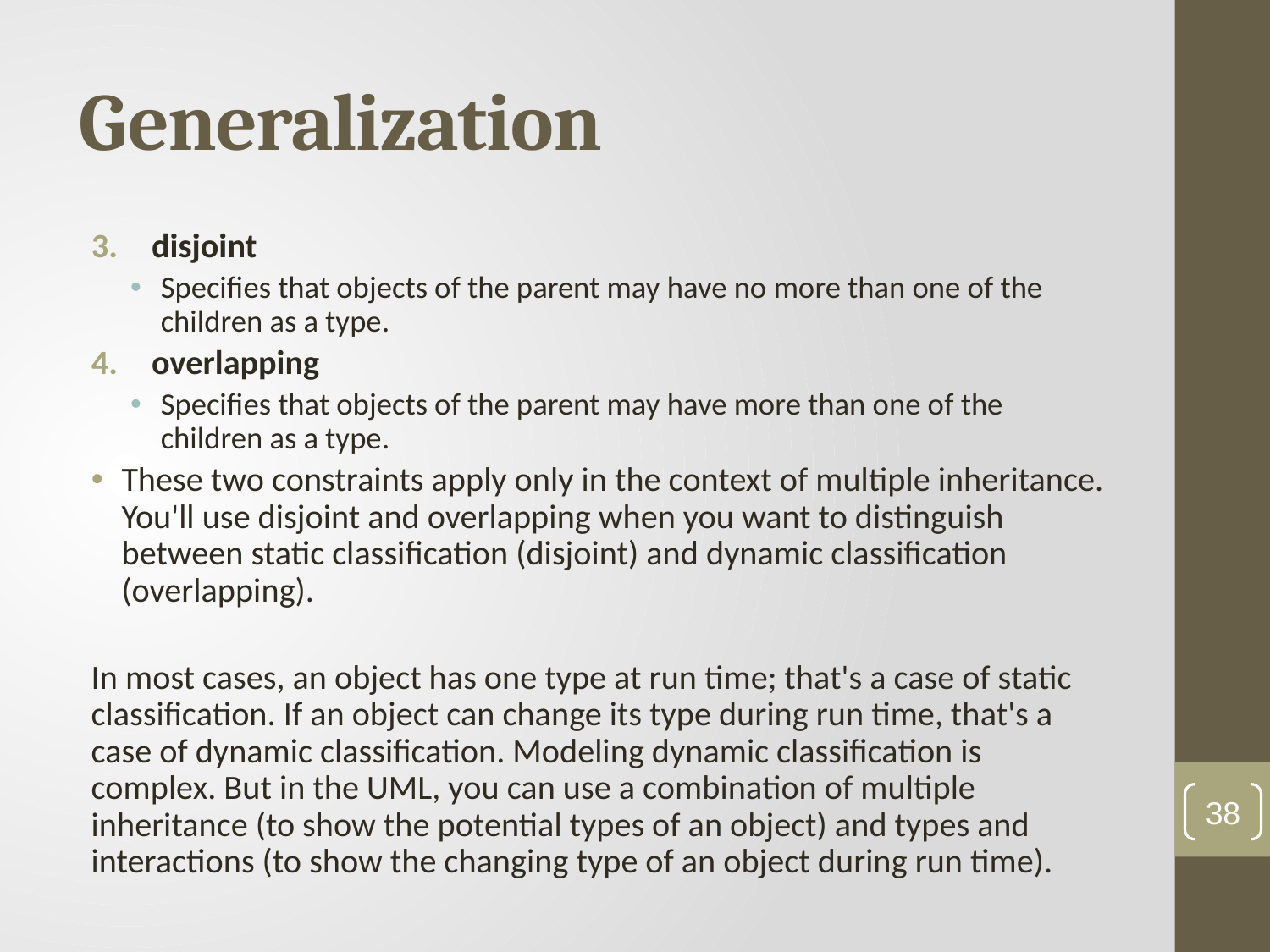

# Generalization
disjoint
Specifies that objects of the parent may have no more than one of the children as a type.
overlapping
Specifies that objects of the parent may have more than one of the children as a type.
These two constraints apply only in the context of multiple inheritance. You'll use disjoint and overlapping when you want to distinguish between static classification (disjoint) and dynamic classification (overlapping).

In most cases, an object has one type at run time; that's a case of static classification. If an object can change its type during run time, that's a case of dynamic classification. Modeling dynamic classification is complex. But in the UML, you can use a combination of multiple inheritance (to show the potential types of an object) and types and interactions (to show the changing type of an object during run time).

38